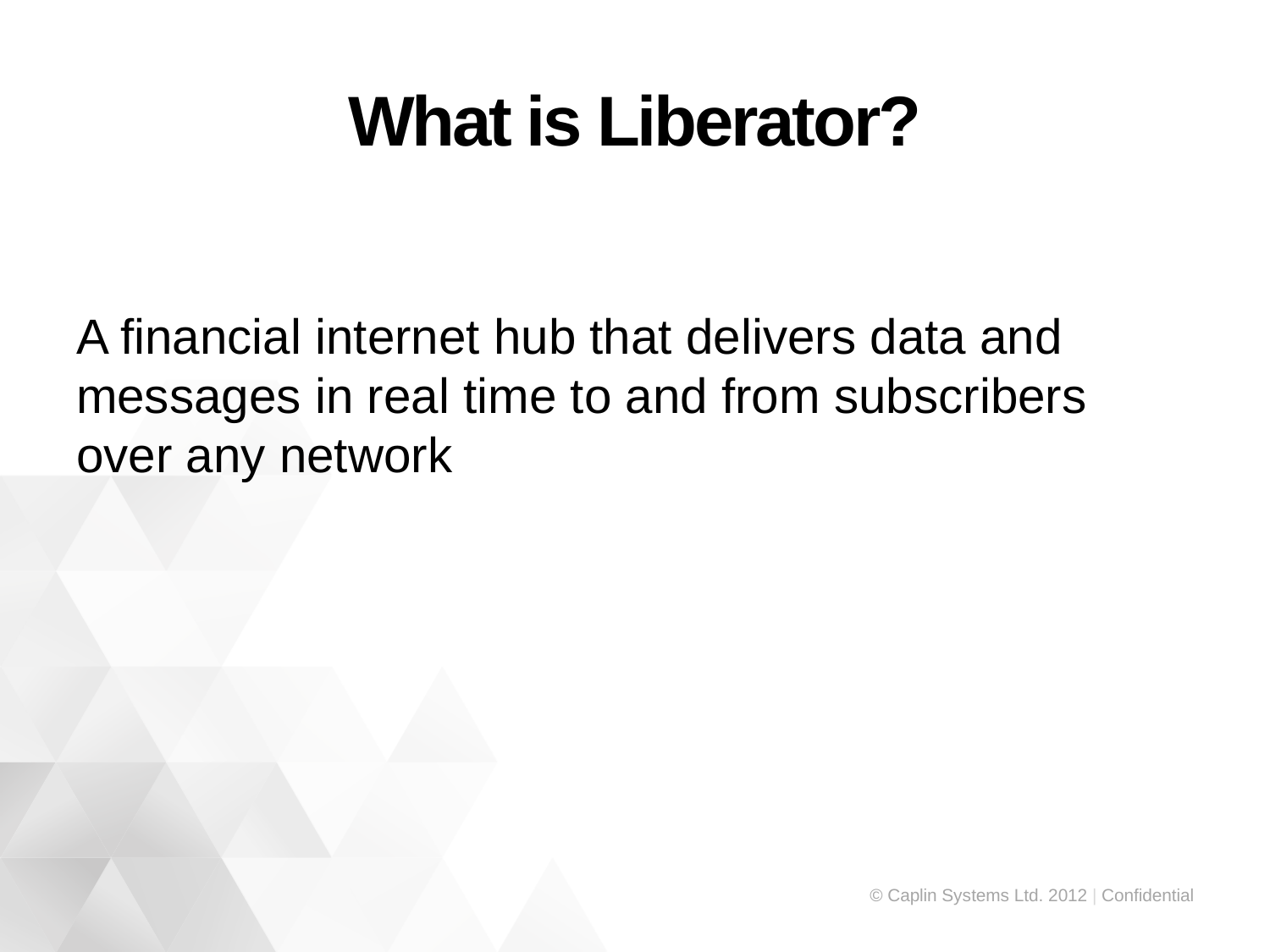

# What is Liberator?
A financial internet hub that delivers data and messages in real time to and from subscribers over any network